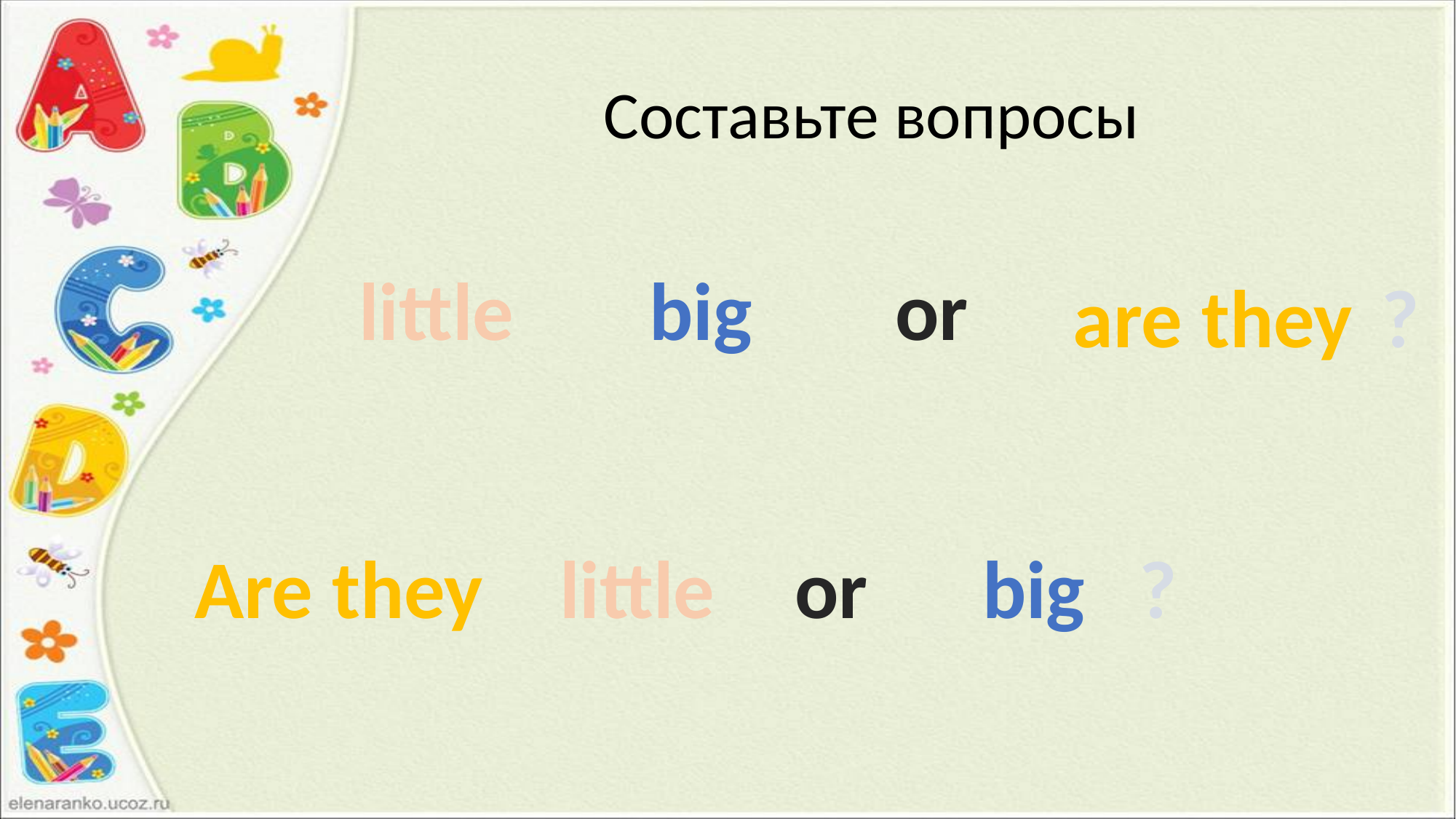

# Составьте вопросы
little
big
or
are they
?
Are they
little
or
big
?